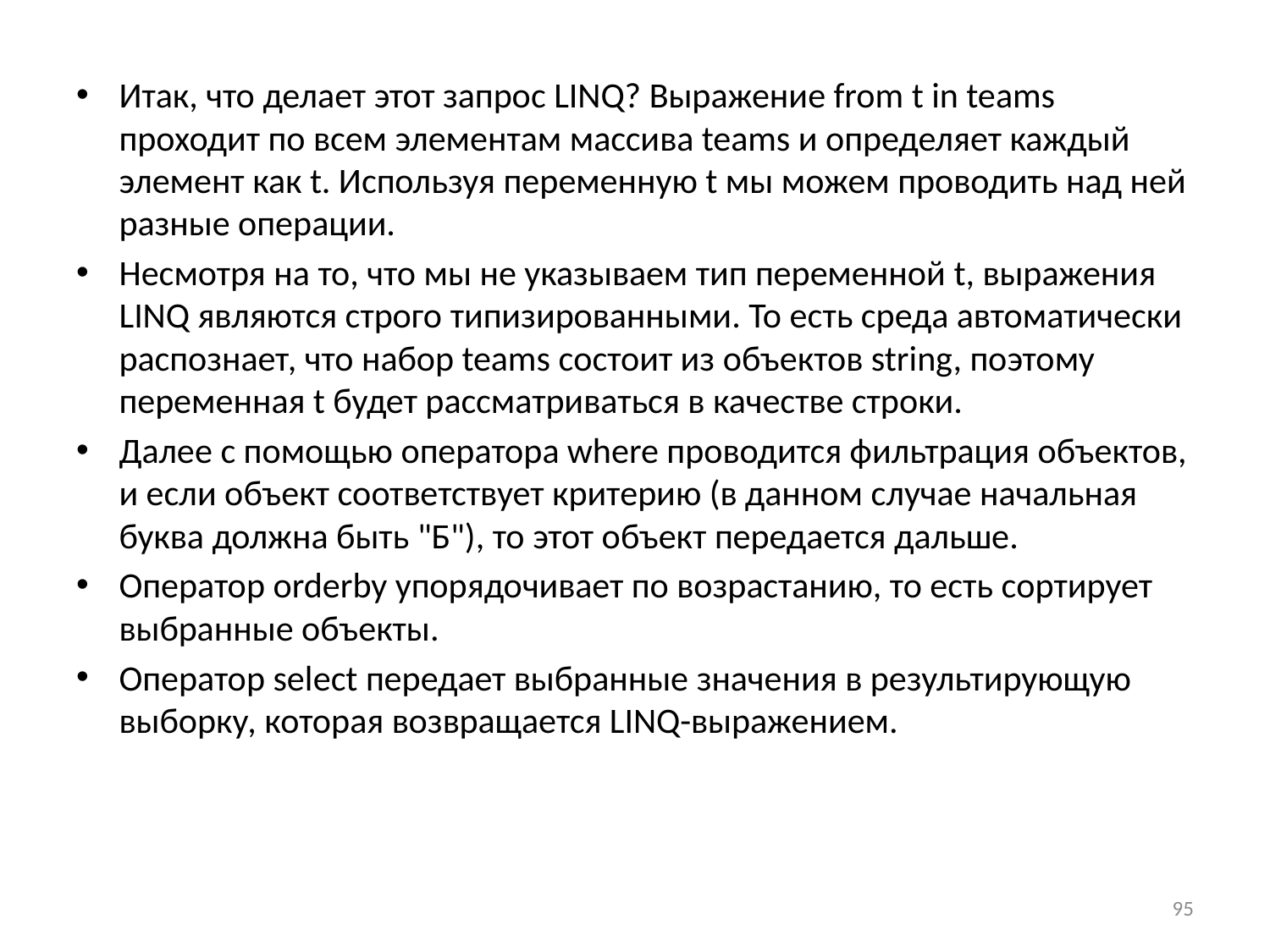

Итак, что делает этот запрос LINQ? Выражение from t in teams проходит по всем элементам массива teams и определяет каждый элемент как t. Используя переменную t мы можем проводить над ней разные операции.
Несмотря на то, что мы не указываем тип переменной t, выражения LINQ являются строго типизированными. То есть среда автоматически распознает, что набор teams состоит из объектов string, поэтому переменная t будет рассматриваться в качестве строки.
Далее с помощью оператора where проводится фильтрация объектов, и если объект соответствует критерию (в данном случае начальная буква должна быть "Б"), то этот объект передается дальше.
Оператор orderby упорядочивает по возрастанию, то есть сортирует выбранные объекты.
Оператор select передает выбранные значения в результирующую выборку, которая возвращается LINQ-выражением.
95